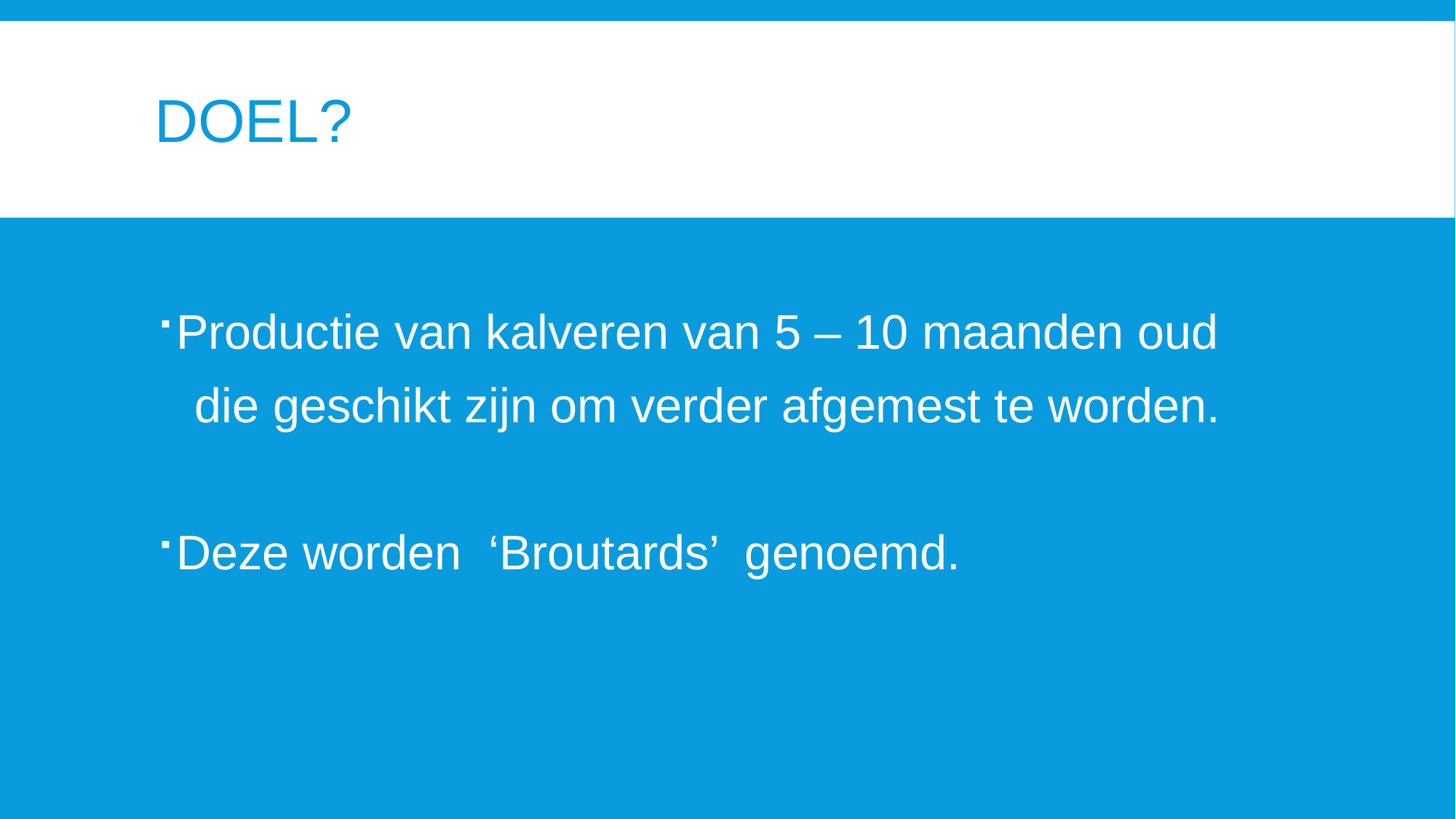

# Doel?

Productie van kalveren van 5 – 10 maanden oud
   die geschikt zijn om verder afgemest te worden.

Deze worden  ‘Broutards’  genoemd.